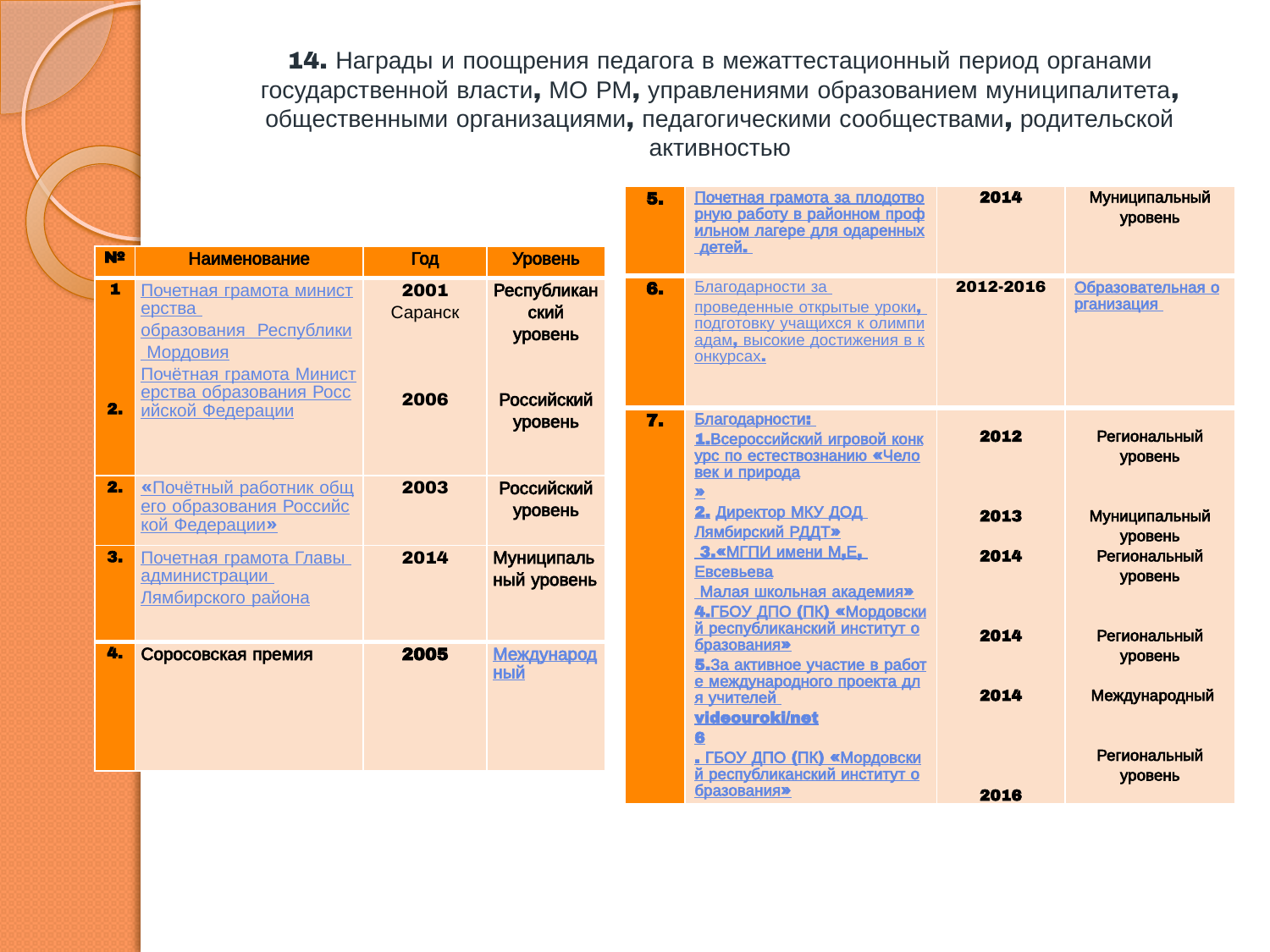

# 14. Награды и поощрения педагога в межаттестационный период органами государственной власти, МО РМ, управлениями образованием муниципалитета, общественными организациями, педагогическими сообществами, родительской активностью
| 5. | Почетная грамота за плодотворную работу в районном профильном лагере для одаренных детей. | 2014 | Муниципальный уровень |
| --- | --- | --- | --- |
| 6. | Благодарности за проведенные открытые уроки, подготовку учащихся к олимпиадам, высокие достижения в конкурсах. | 2012-2016 | Образовательная организация |
| 7. | Благодарности: 1.Всероссийский игровой конкурс по естествознанию «Человек и природа» 2. Директор МКУ ДОД Лямбирский РДДТ» 3.«МГПИ имени М,Е, Евсевьева Малая школьная академия» 4.ГБОУ ДПО (ПК) «Мордовский республиканский институт образования» 5.За активное участие в работе международного проекта для учителей videouroki/net 6. ГБОУ ДПО (ПК) «Мордовский республиканский институт образования» | 2012 2013 2014 2014 2014 2016 | Региональный уровень Муниципальный уровень Региональный уровень Региональный уровень Международный Региональный уровень |
| № | Наименование | Год | Уровень |
| --- | --- | --- | --- |
| 1 2. | Почетная грамота министерства образования Республики Мордовия Почётная грамота Министерства образования Российской Федерации | 2001 Саранск 2006 | Республиканский уровень Российский уровень |
| 2. | «Почётный работник общего образования Российской Федерации» | 2003 | Российский уровень |
| 3. | Почетная грамота Главы администрации Лямбирского района | 2014 | Муниципальный уровень |
| 4. | Соросовская премия | 2005 | Международный |